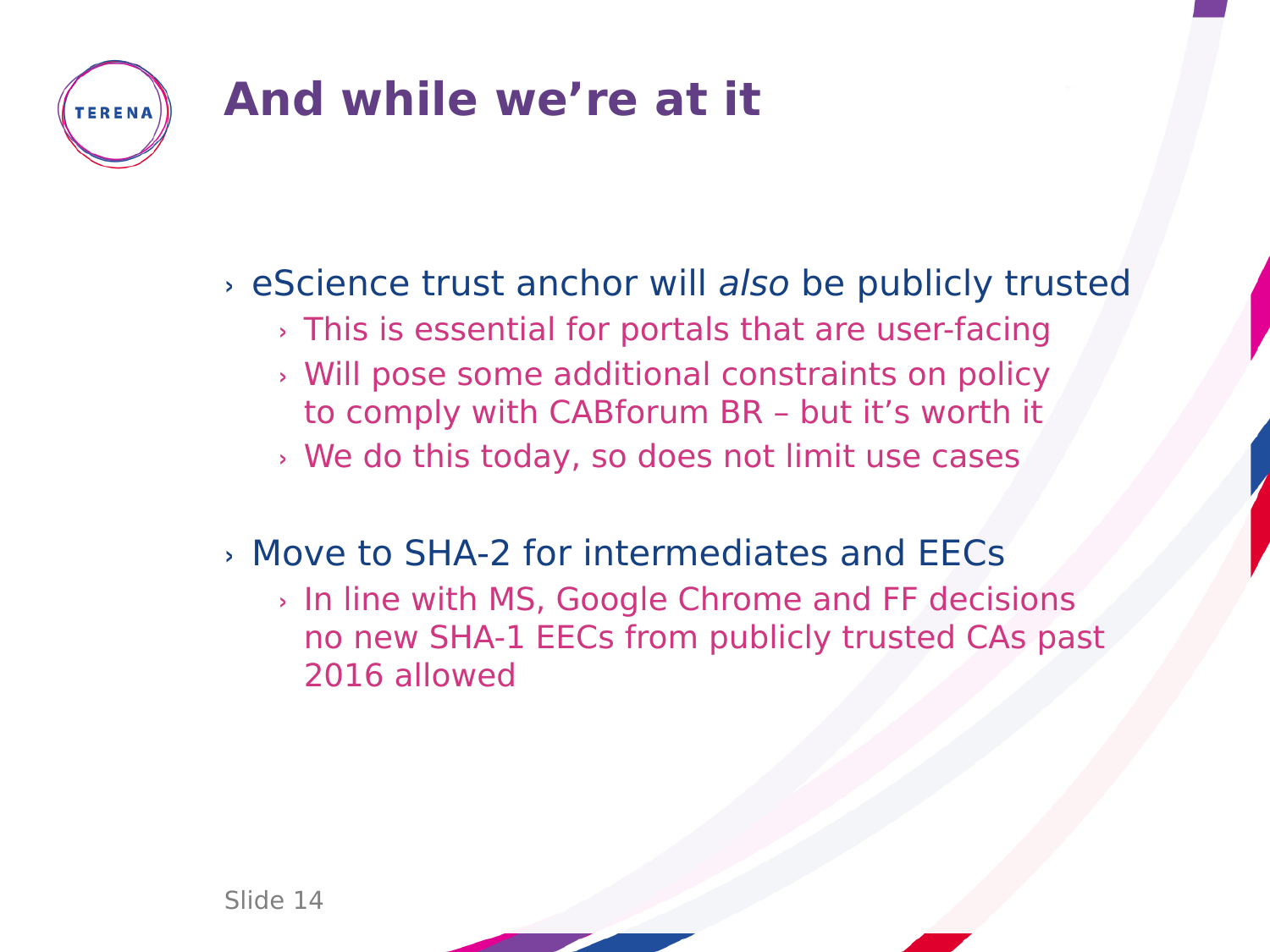

# And while we’re at it
eScience trust anchor will also be publicly trusted
This is essential for portals that are user-facing
Will pose some additional constraints on policy
to comply with CABforum BR – but it’s worth it
We do this today, so does not limit use cases

Move to SHA-2 for intermediates and EECs
In line with MS, Google Chrome and FF decisions
no new SHA-1 EECs from publicly trusted CAs past 2016 allowed

Slide 14